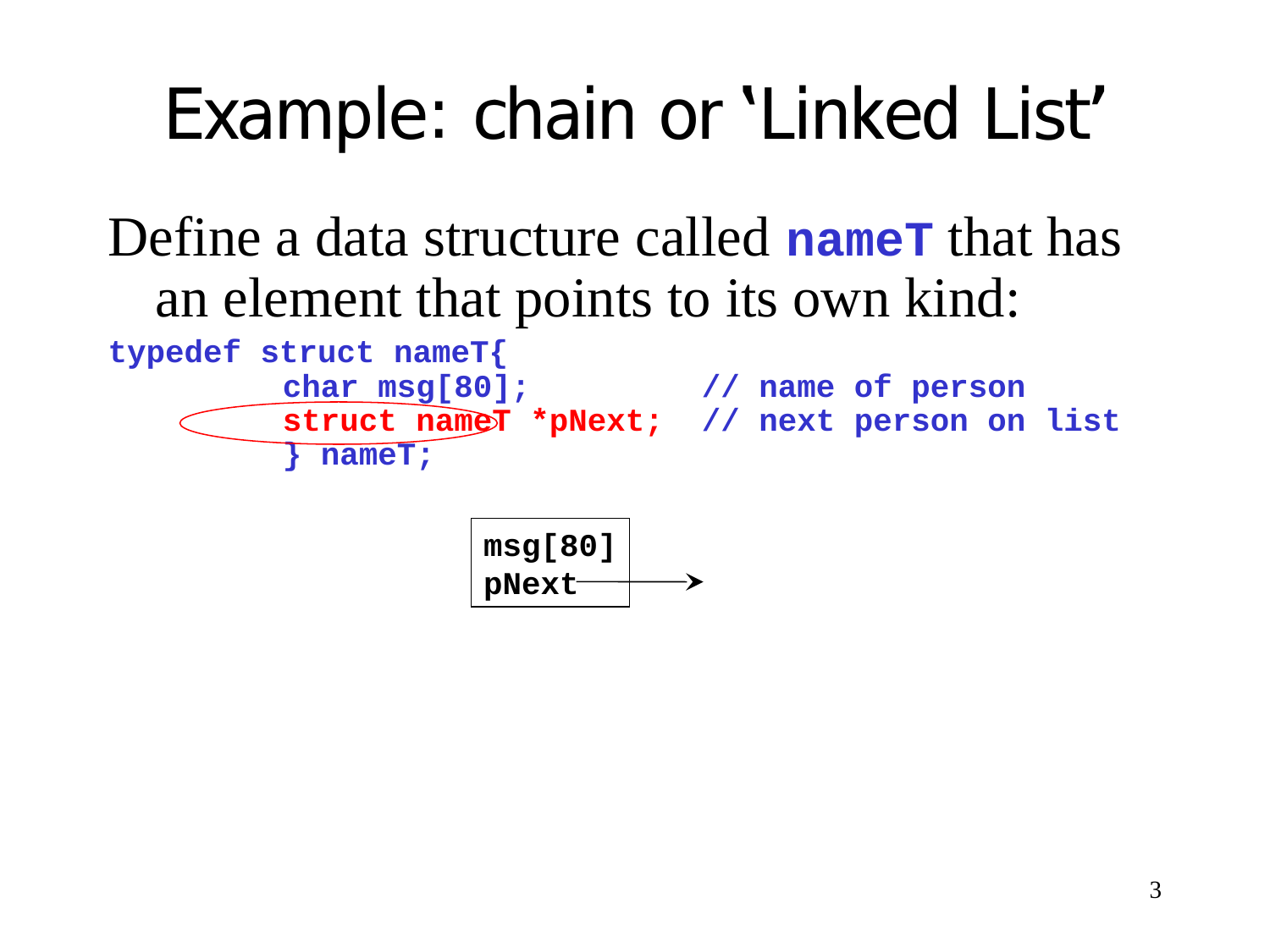

# Example: chain or ‘Linked List’
Define a data structure called nameT that has an element that points to its own kind:
typedef struct nameT{
	char msg[80];  	  // name of person
	struct nameT *pNext;  // next person on list
  	} nameT;
int main()
{
nameT list[3];
int k;
    for(k=0; k<20; k++)
	    list[k].pNext = &(list[(k+1)%20]);
}

msg[80]
pNext

3